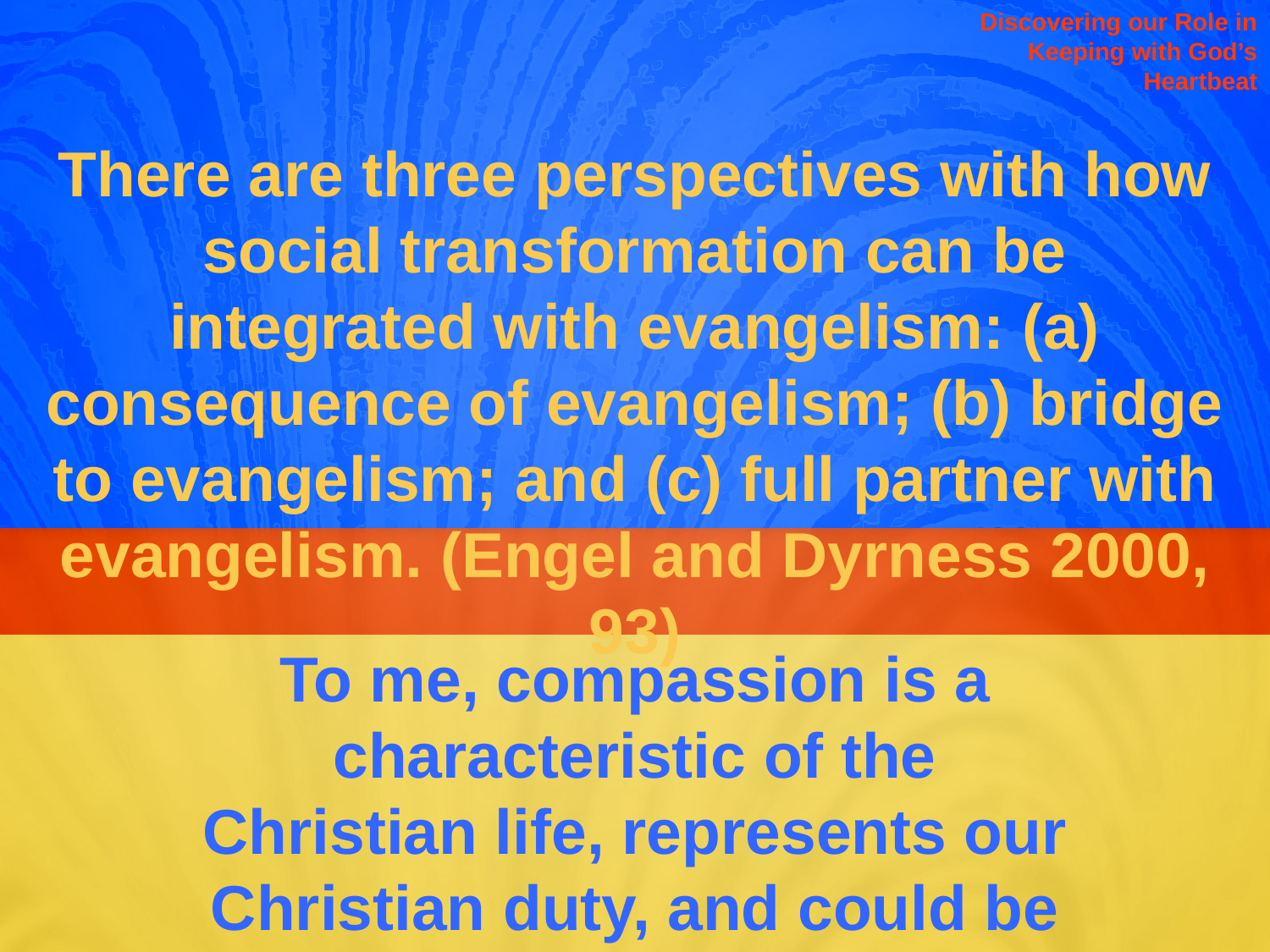

Discovering our Role in Keeping with God’s Heartbeat
There are three perspectives with how social transformation can be integrated with evangelism: (a) consequence of evangelism; (b) bridge to evangelism; and (c) full partner with evangelism. (Engel and Dyrness 2000, 93)
To me, compassion is a characteristic of the Christian life, represents our Christian duty, and could be a bridge to evangelism.